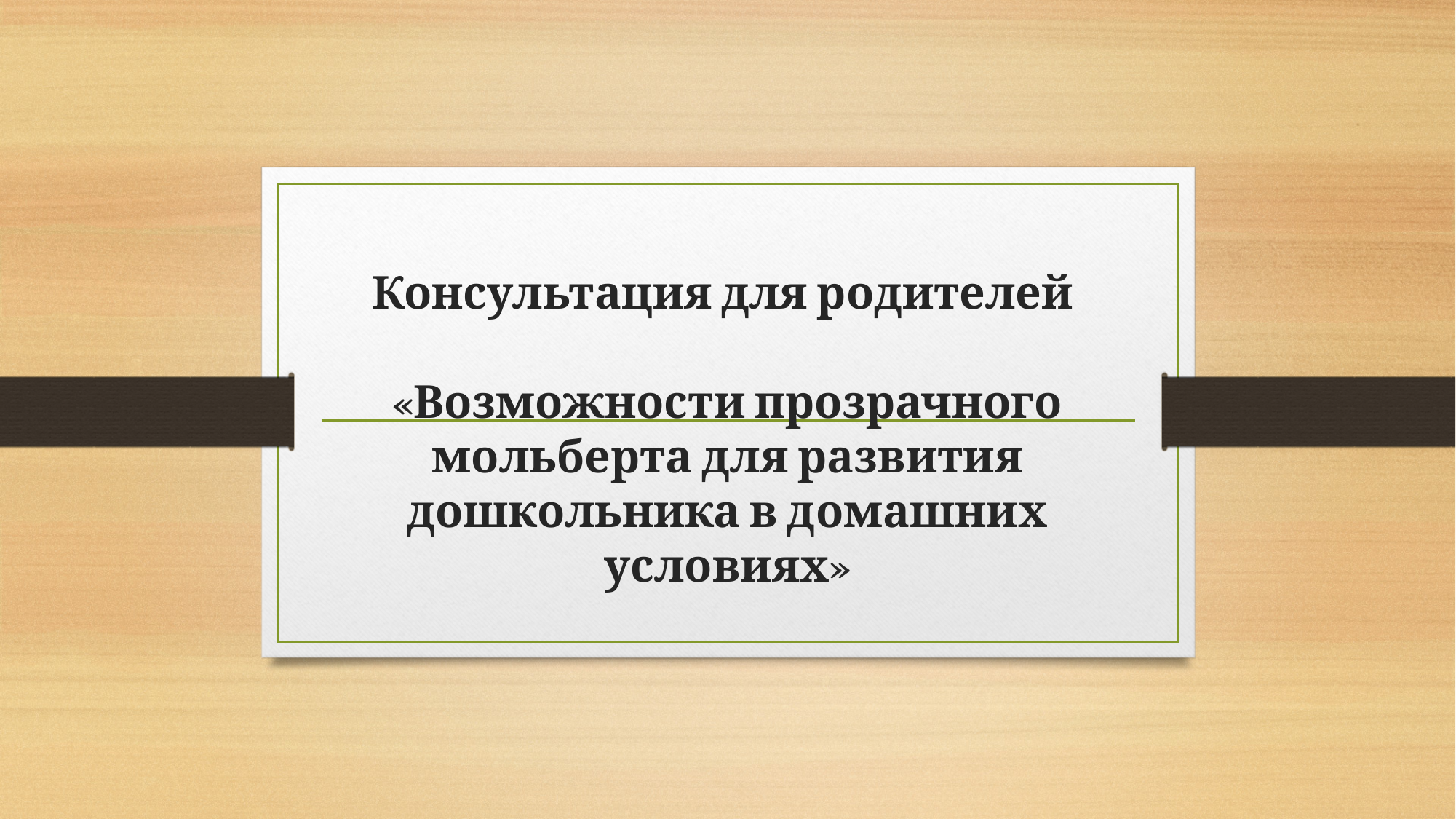

# Консультация для родителей «Возможности прозрачного мольберта для развития дошкольника в домашних условиях»